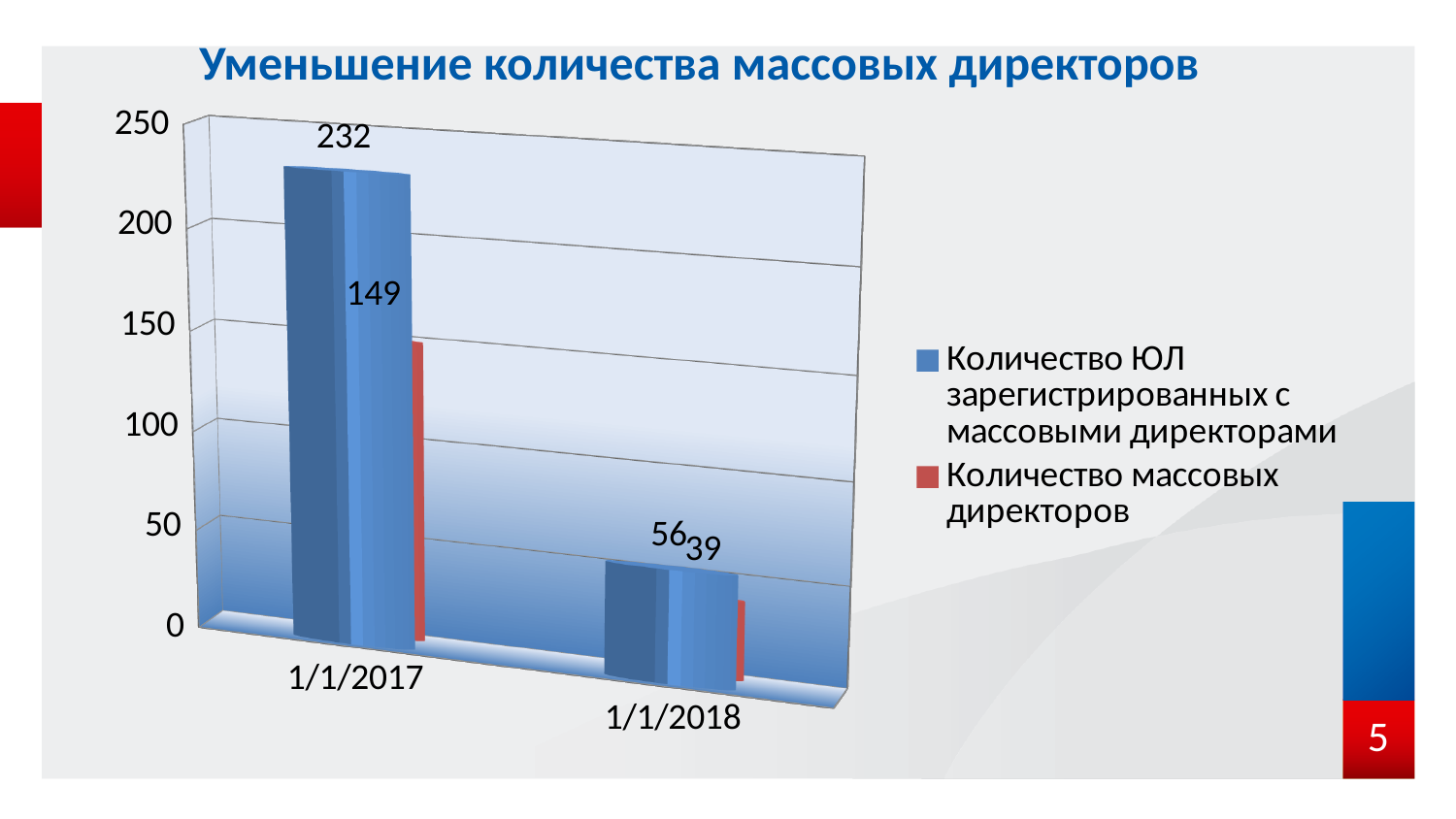

# Уменьшение количества массовых директоров

[unsupported chart]

5